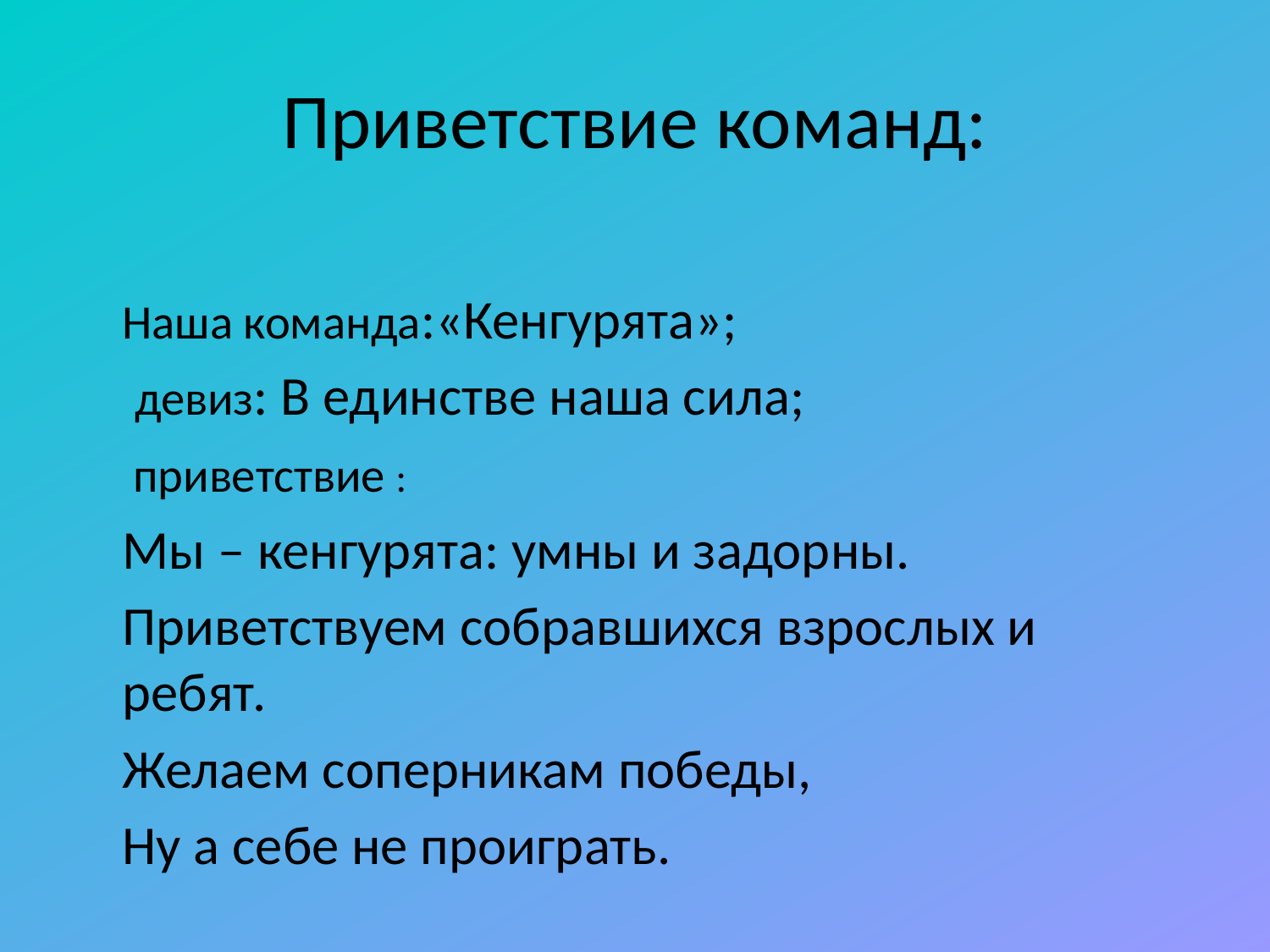

# Приветствие команд:
	Наша команда:«Кенгурята»;
	 девиз: В единстве наша сила;
	 приветствие :
		Мы – кенгурята: умны и задорны.
		Приветствуем собравшихся взрослых и 	ребят.
		Желаем соперникам победы,
		Ну а себе не проиграть.